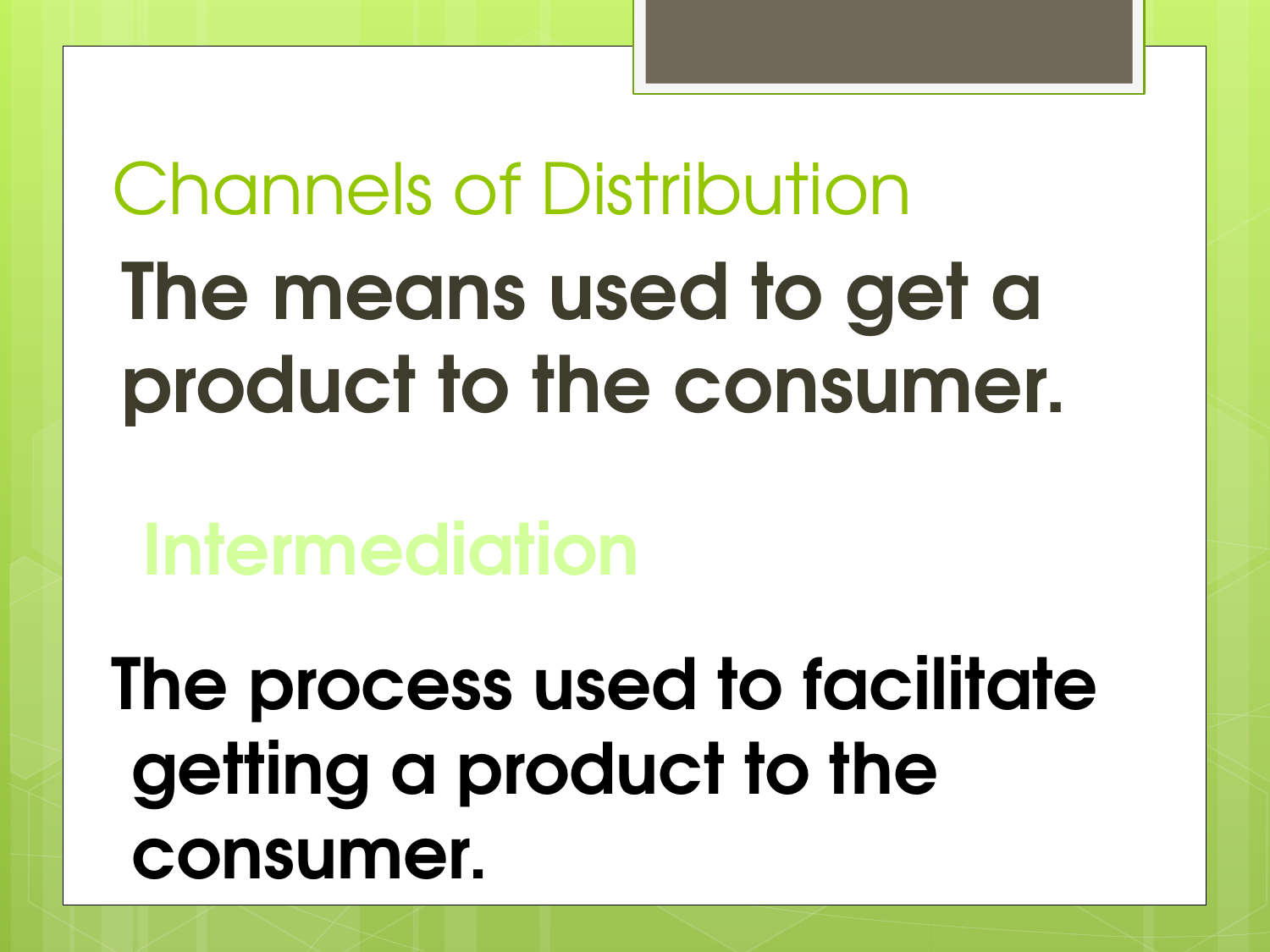

Channels of Distribution
The means used to get a product to the consumer.
Intermediation
The process used to facilitate
 getting a product to the
 consumer.